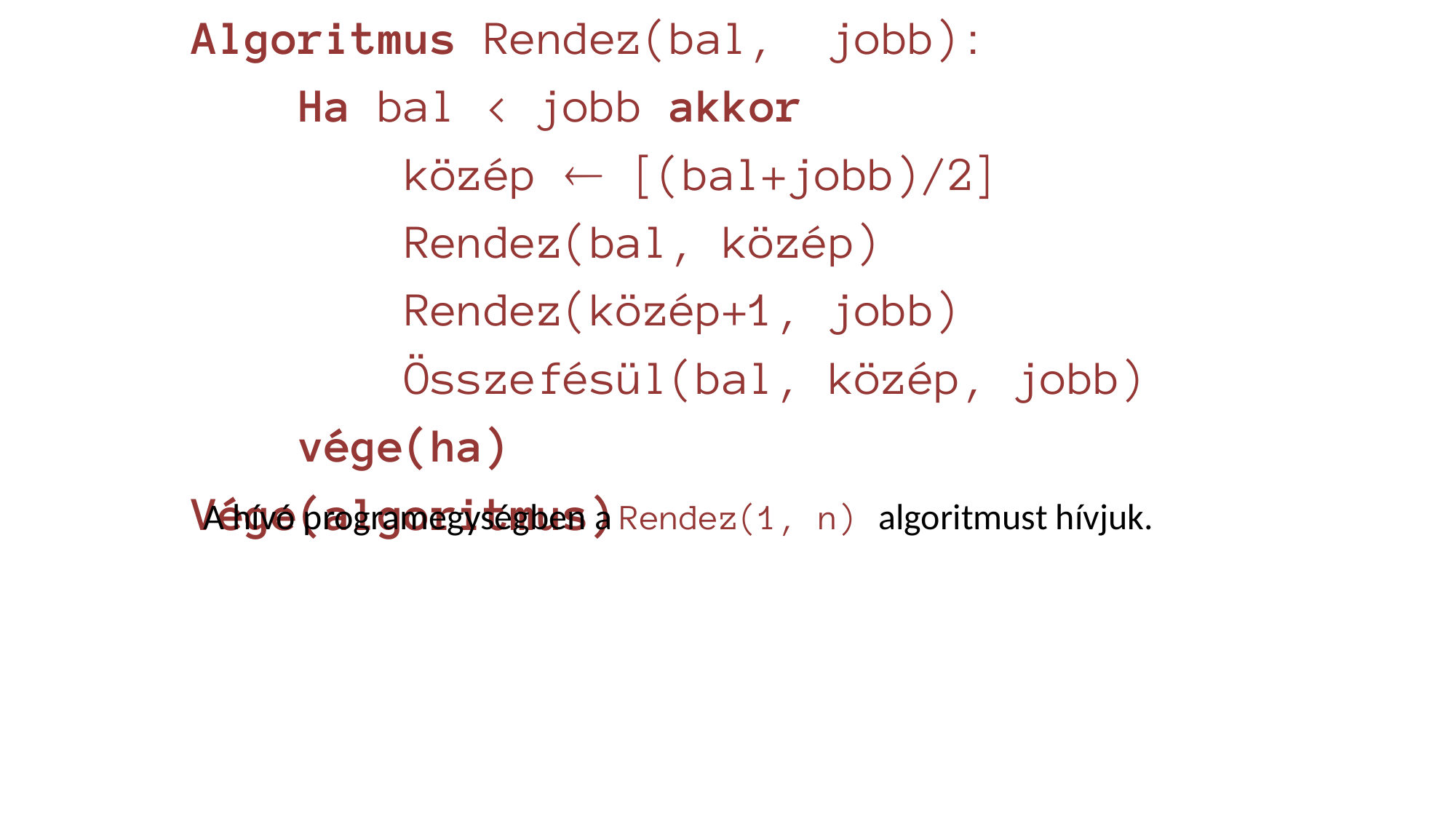

Algoritmus Rendez(bal,  jobb):
    Ha bal < jobb akkor
        közép ← [(bal+jobb)/2]
        Rendez(bal, közép)
        Rendez(közép+1, jobb)
        Összefésül(bal, közép, jobb)
    vége(ha)
Vége(algoritmus)

A hívó programegységben a Rendez(1, n) algoritmust hívjuk.